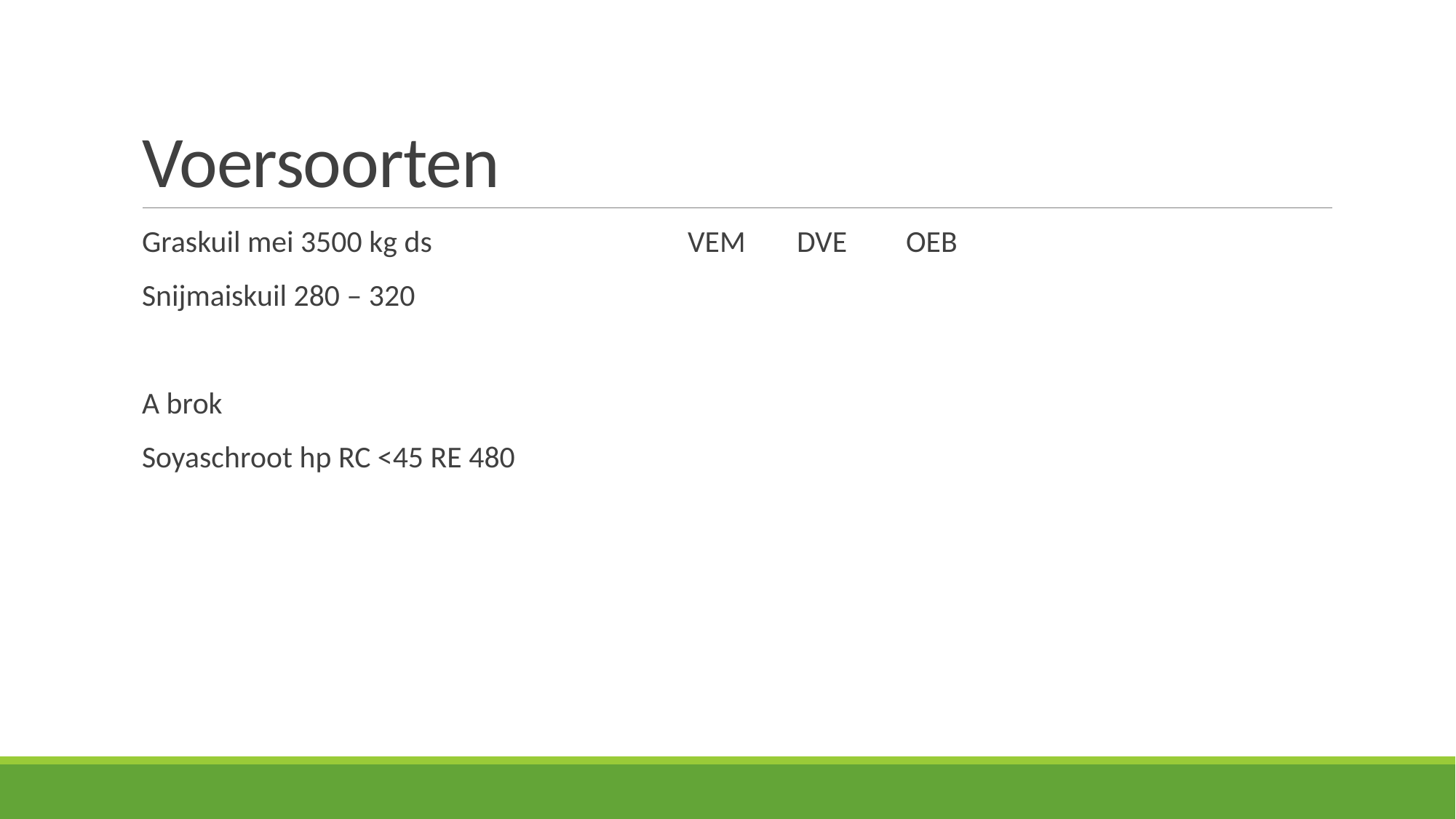

# Voersoorten
Graskuil mei 3500 kg ds			VEM	DVE	OEB
Snijmaiskuil 280 – 320

A brok
Soyaschroot hp RC <45 RE 480